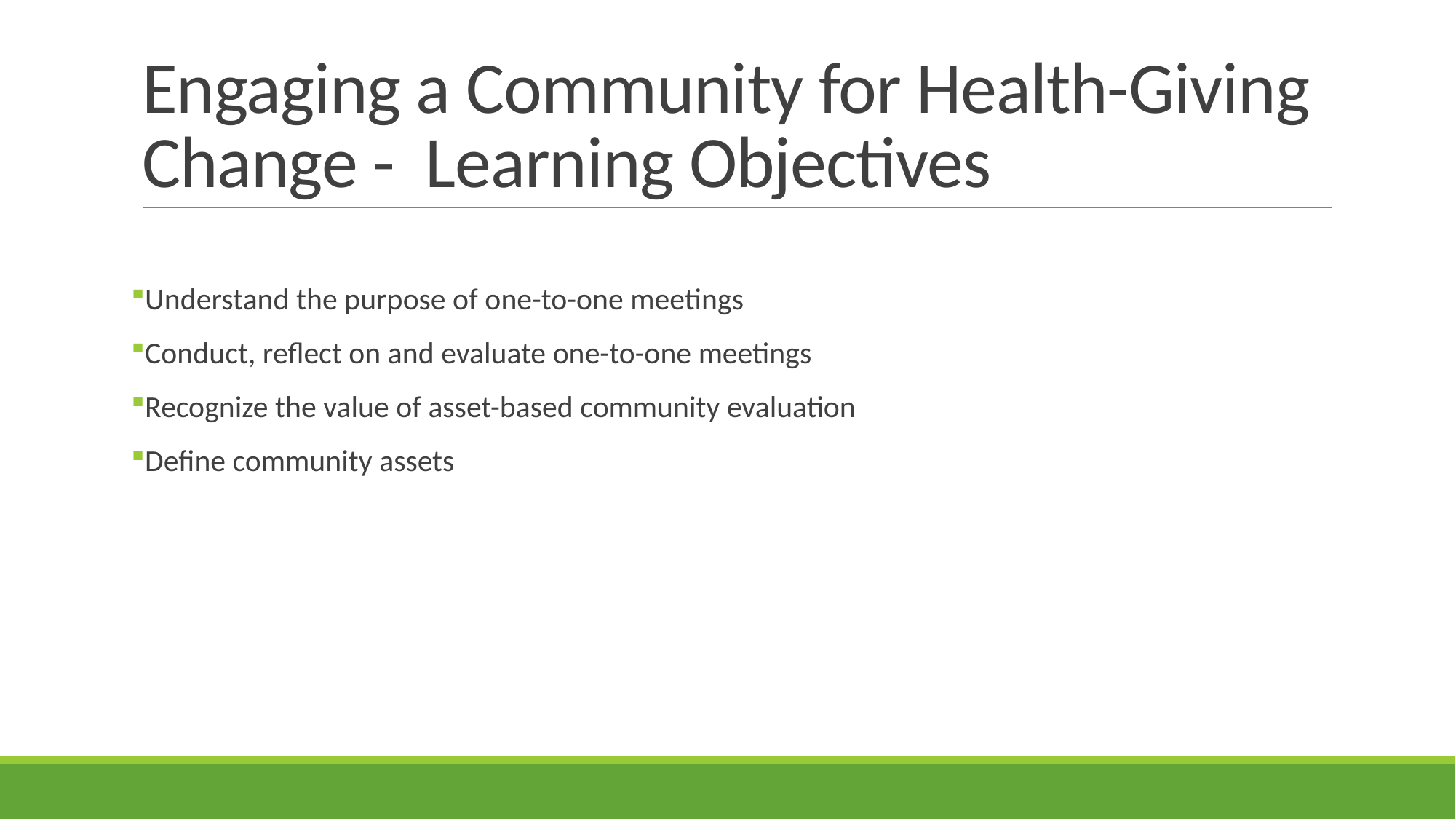

# Engaging a Community for Health-Giving Change -  Learning Objectives

Understand the purpose of one-to-one meetings
Conduct, reflect on and evaluate one-to-one meetings
Recognize the value of asset-based community evaluation
Define community assets